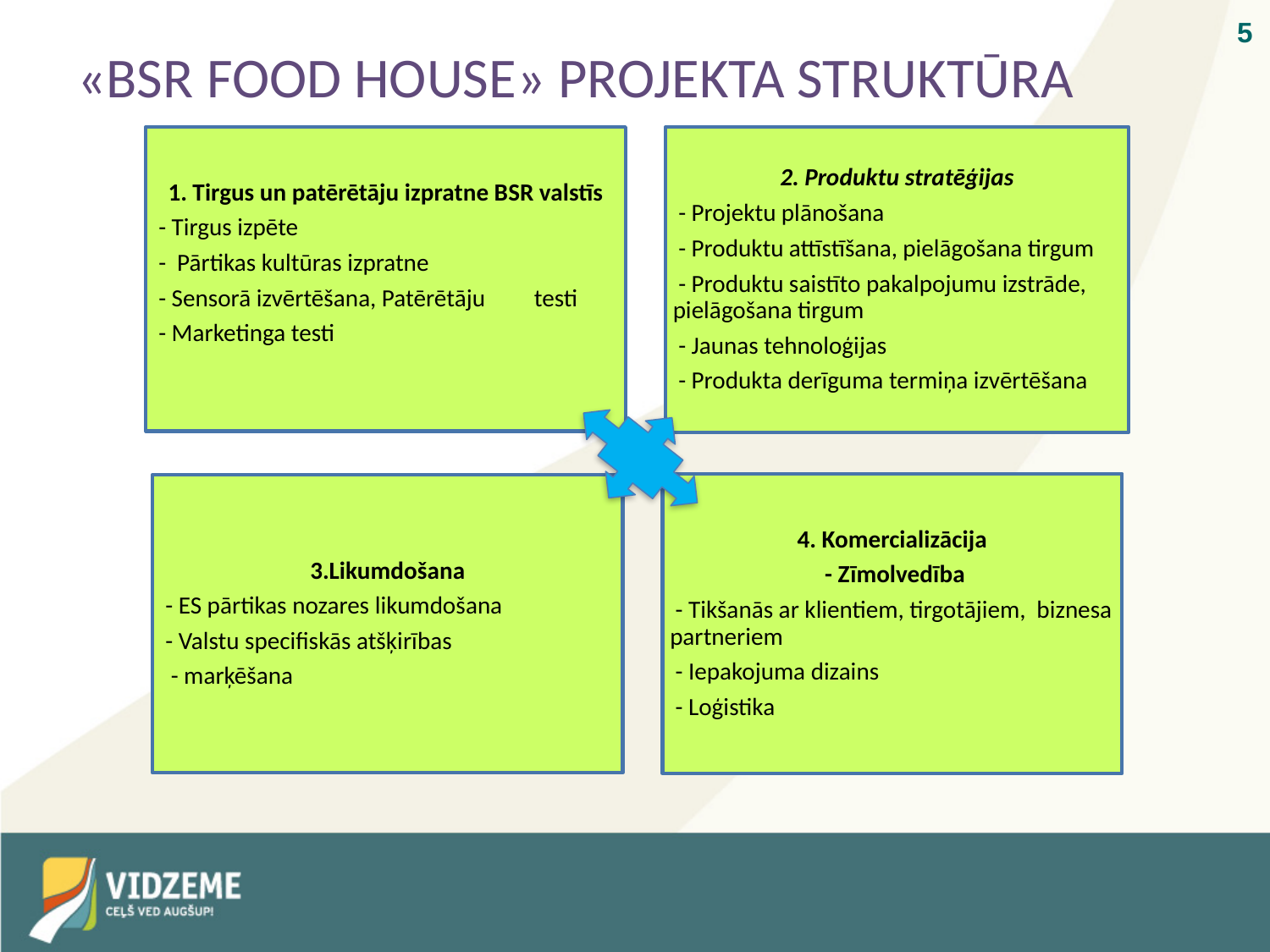

# «BSR FOOD HOUSE» PROJEKTA STRUKTŪRA
1. Tirgus un patērētāju izpratne BSR valstīs
 - Tirgus izpēte
 -  Pārtikas kultūras izpratne
 - Sensorā izvērtēšana, Patērētāju  	testi
 - Marketinga testi

2. Produktu stratēģijas
 - Projektu plānošana
 - Produktu attīstīšana, pielāgošana tirgum
 - Produktu saistīto pakalpojumu izstrāde, pielāgošana tirgum
 - Jaunas tehnoloģijas
 - Produkta derīguma termiņa izvērtēšana
3.Likumdošana
 - ES pārtikas nozares likumdošana
 - Valstu specifiskās atšķirības
  - marķēšana
4. Komercializācija
 - Zīmolvedība
 - Tikšanās ar klientiem, tirgotājiem,  biznesa partneriem
 - Iepakojuma dizains
 - Loģistika